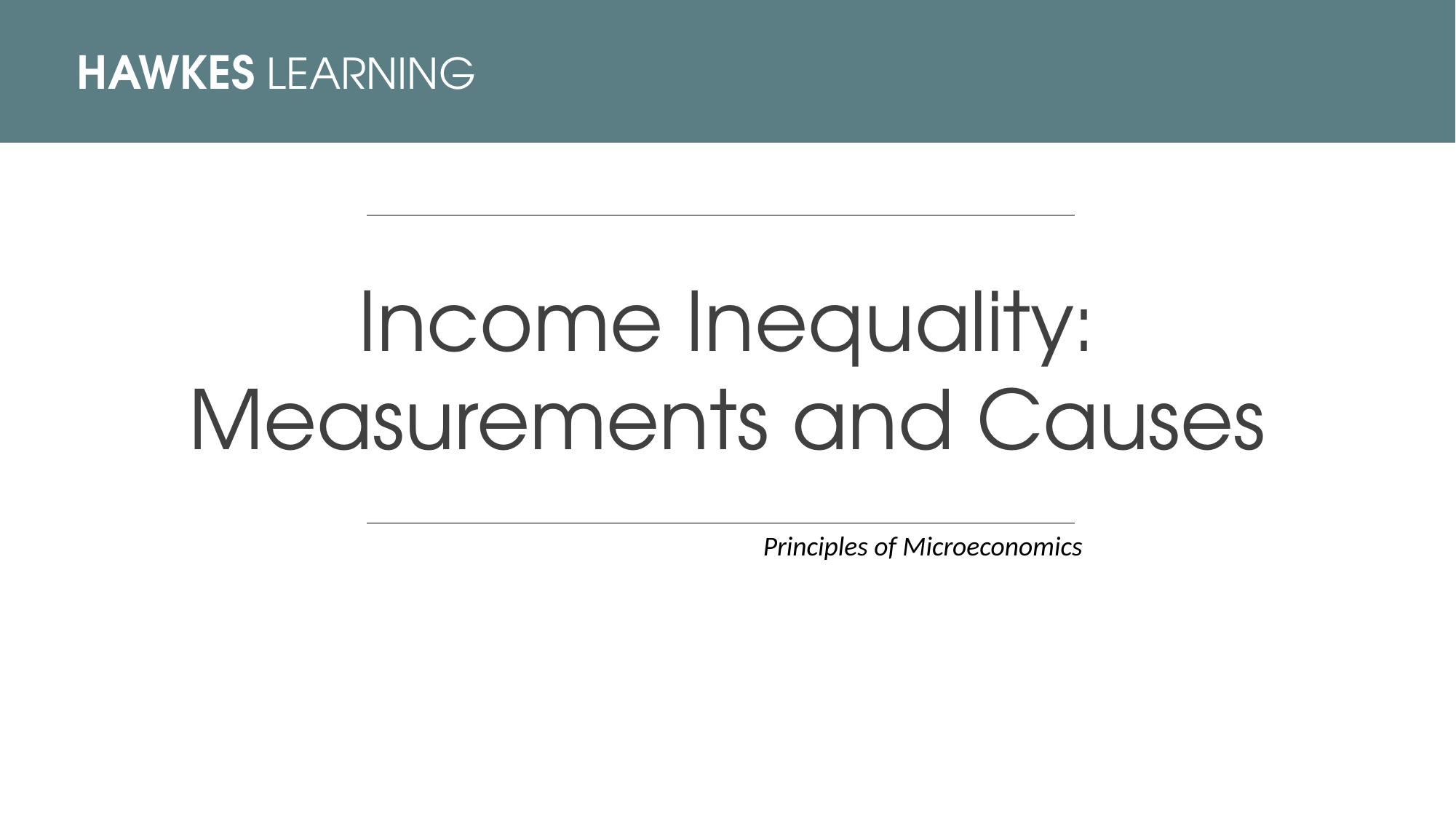

HAWKES LEARNING
Income Inequality: Measurements and Causes
Principles of Microeconomics